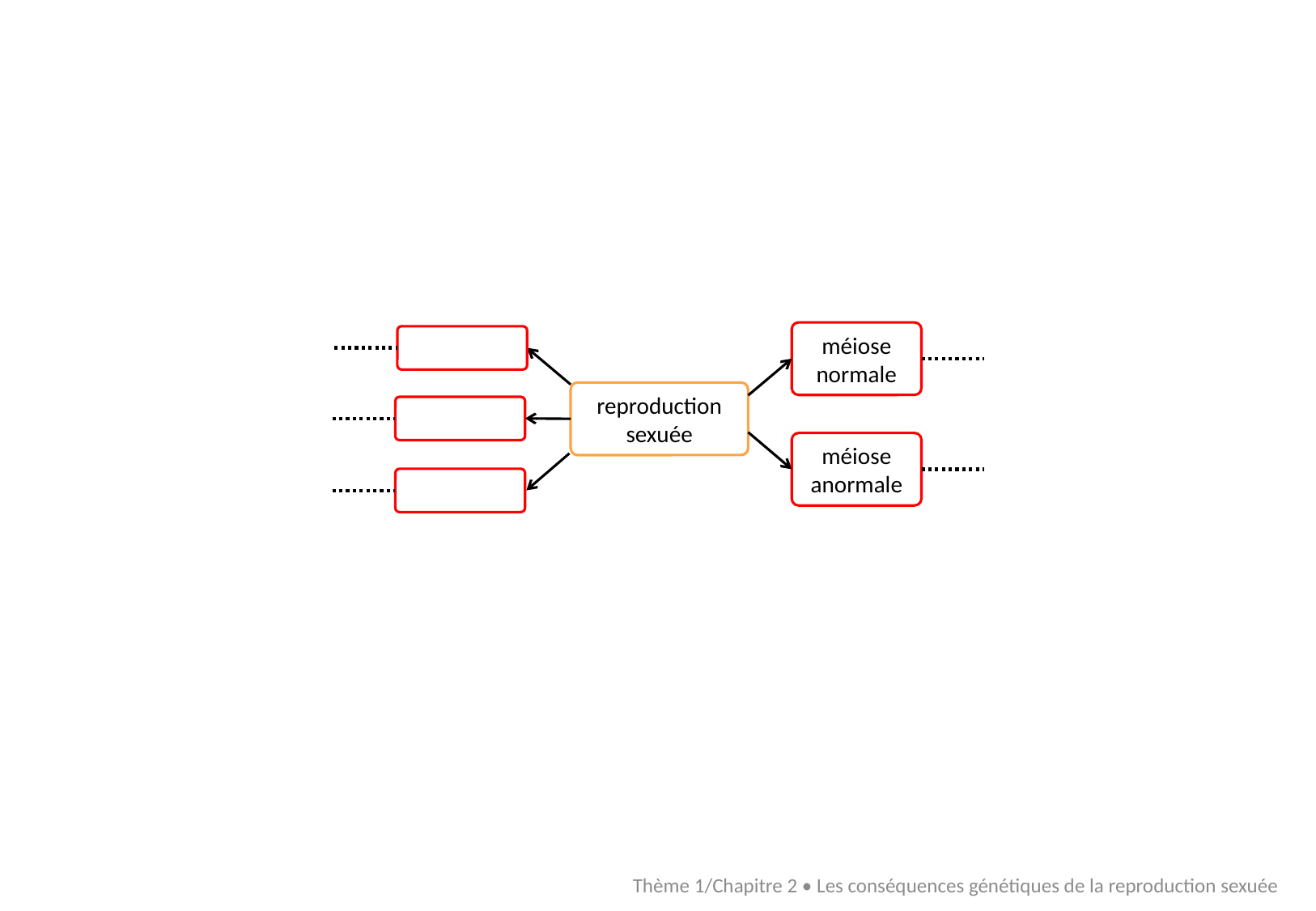

méiose normale

reproduction sexuée

méiose anormale

Thème 1/Chapitre 2 • Les conséquences génétiques de la reproduction sexuée